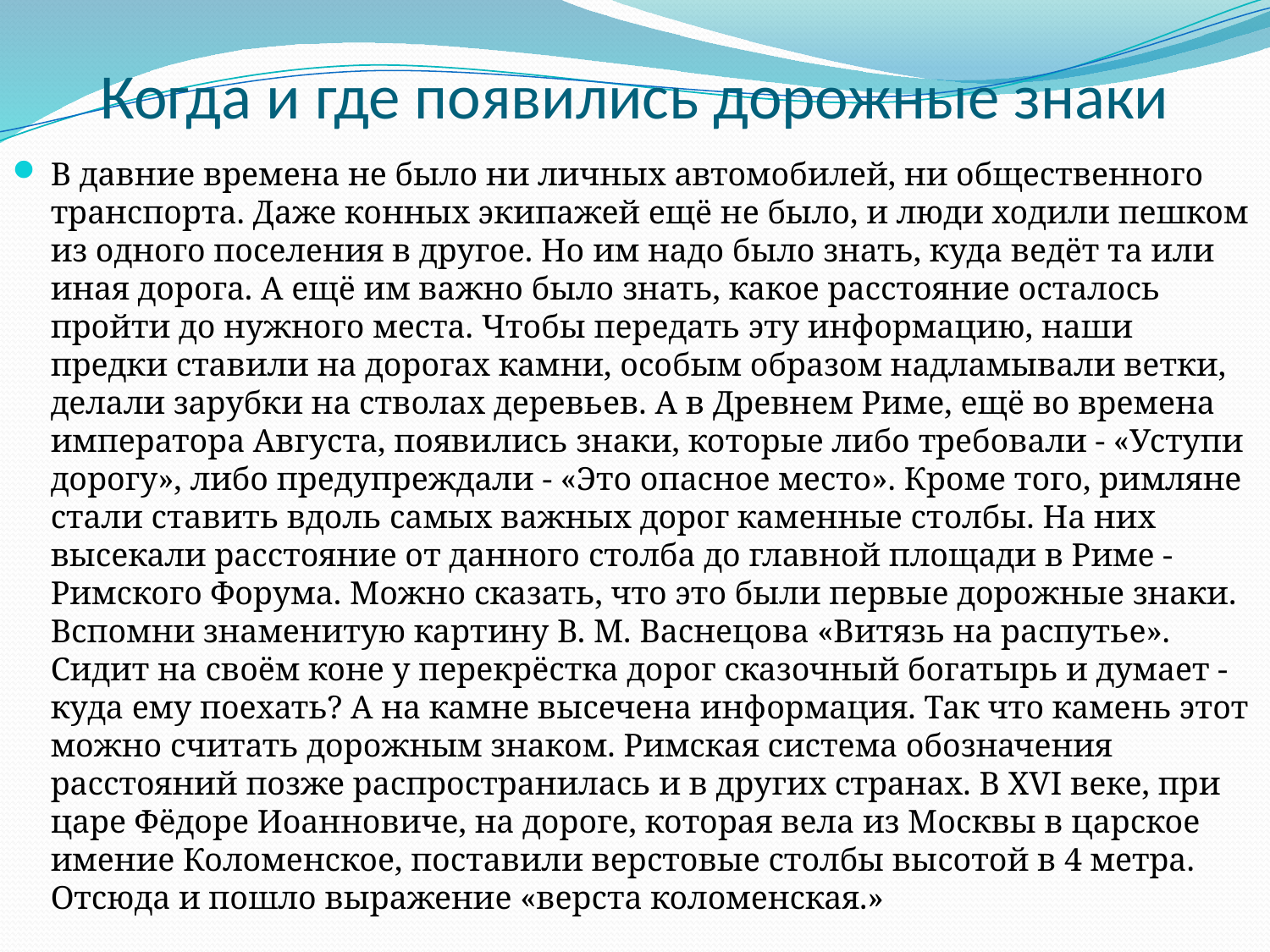

# Когда и где появились дорожные знаки
В давние времена не было ни личных автомобилей, ни общественного транспорта. Даже конных экипажей ещё не было, и люди ходили пешком из одного поселения в другое. Но им надо было знать, куда ведёт та или иная дорога. А ещё им важно было знать, какое расстояние осталось пройти до нужного места. Чтобы передать эту информацию, наши предки ставили на дорогах камни, особым образом надламывали ветки, делали зарубки на стволах деревьев. А в Древнем Риме, ещё во времена императора Августа, появились знаки, которые либо требовали - «Уступи дорогу», либо предупреждали - «Это опасное место». Кроме того, римляне стали ставить вдоль самых важных дорог каменные столбы. На них высекали расстояние от данного столба до главной площади в Риме - Римского Форума. Можно сказать, что это были первые дорожные знаки. Вспомни знаменитую картину В. М. Васнецова «Витязь на распутье». Сидит на своём коне у перекрёстка дорог сказочный богатырь и думает - куда ему поехать? А на камне высечена информация. Так что камень этот можно считать дорожным знаком. Римская система обозначения расстояний позже распространилась и в других странах. В XVI веке, при царе Фёдоре Иоанновиче, на дороге, которая вела из Москвы в царское имение Коломенское, поставили верстовые столбы высотой в 4 метра. Отсюда и пошло выражение «верста коломенская.»